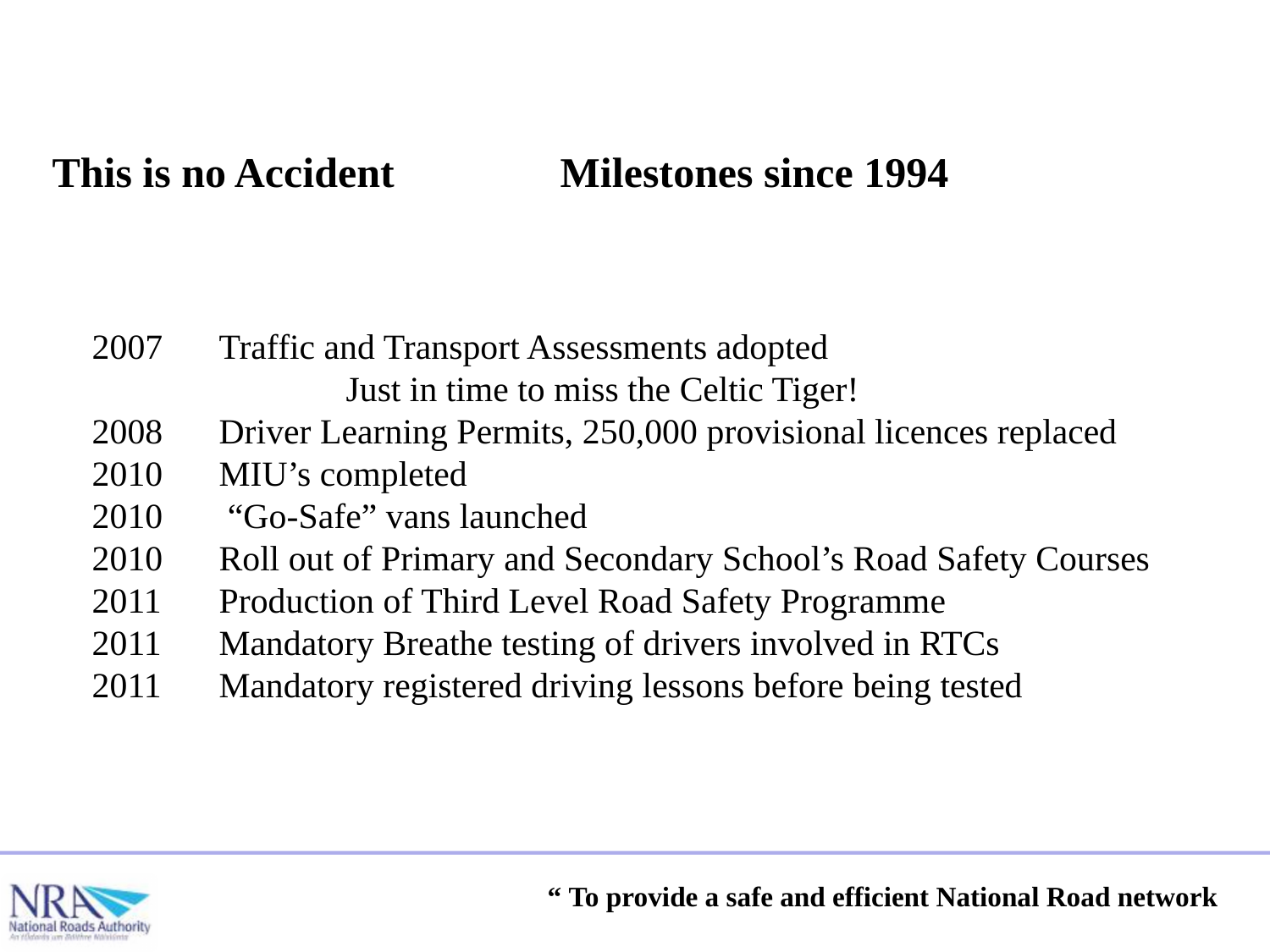

This is no Accident		Milestones since 1994
2007 	Traffic and Transport Assessments adopted
		Just in time to miss the Celtic Tiger!
2008 	Driver Learning Permits, 250,000 provisional licences replaced
2010 	MIU’s completed
2010	 “Go-Safe” vans launched
2010 	Roll out of Primary and Secondary School’s Road Safety Courses
2011 	Production of Third Level Road Safety Programme
2011 	Mandatory Breathe testing of drivers involved in RTCs
2011 	Mandatory registered driving lessons before being tested

“ To provide a safe and efficient National Road network